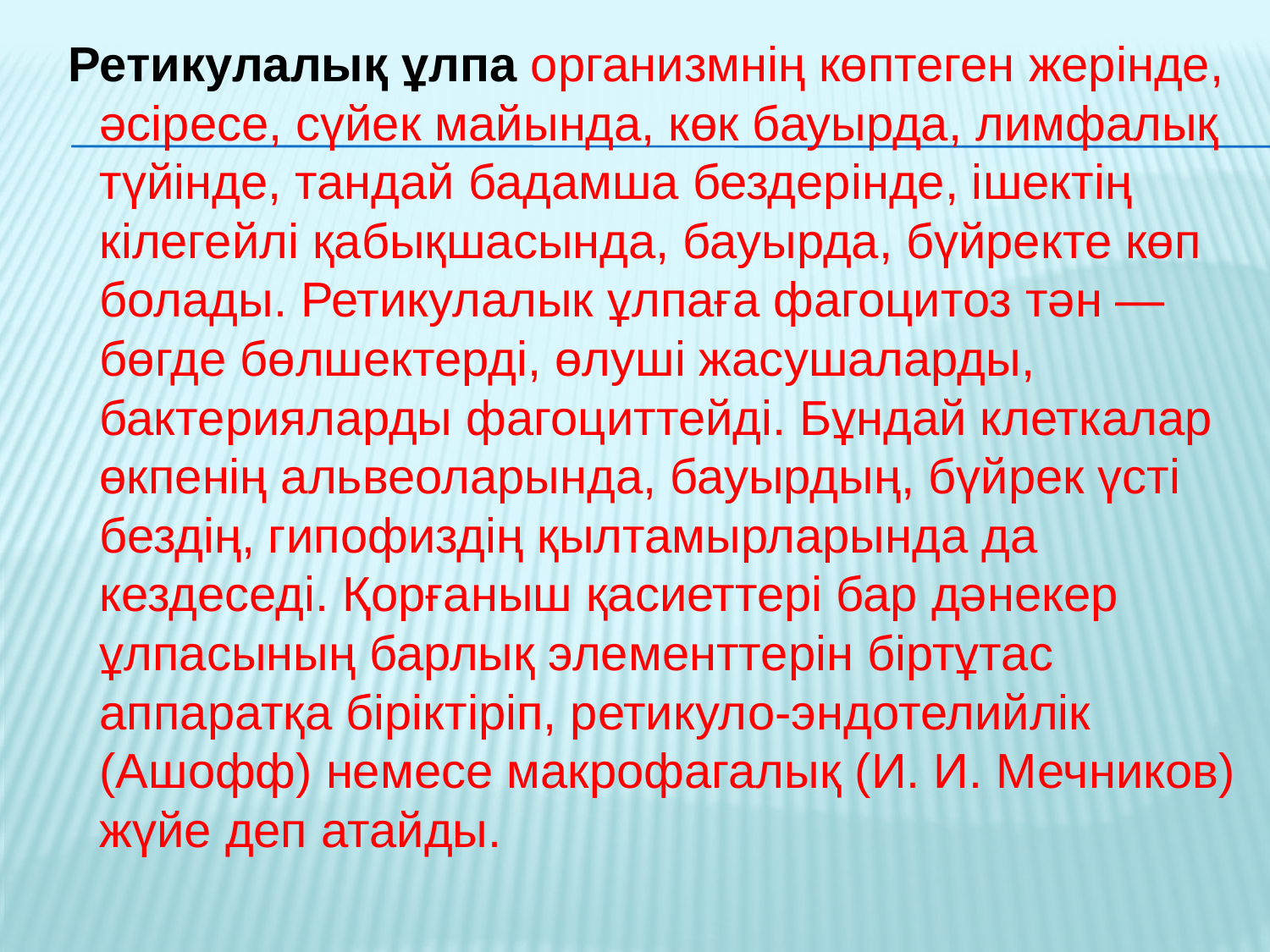

Ретикулалық ұлпа организмнің көптеген жерінде, әсіресе, сүйек майында, көк бауырда, лимфалық түйінде, тандай бадамша бездерінде, ішектің кілегейлі қабықшасында, бауырда, бүйректе көп болады. Ретикулалык ұлпаға фагоцитоз тән — бөгде бөлшектерді, өлуші жасушаларды, бактерияларды фагоциттейді. Бұндай клеткалар өкпенің альвеоларында, бауырдың, бүйрек үсті бездің, гипофиздің қылтамырларында да кездеседі. Қорғаныш қасиеттері бар дәнекер ұлпасының барлық элементтерін біртұтас аппаратқа біріктіріп, ретикуло-эндотелийлік (Ашофф) немесе макрофагалық (И. И. Мечников) жүйе деп атайды.